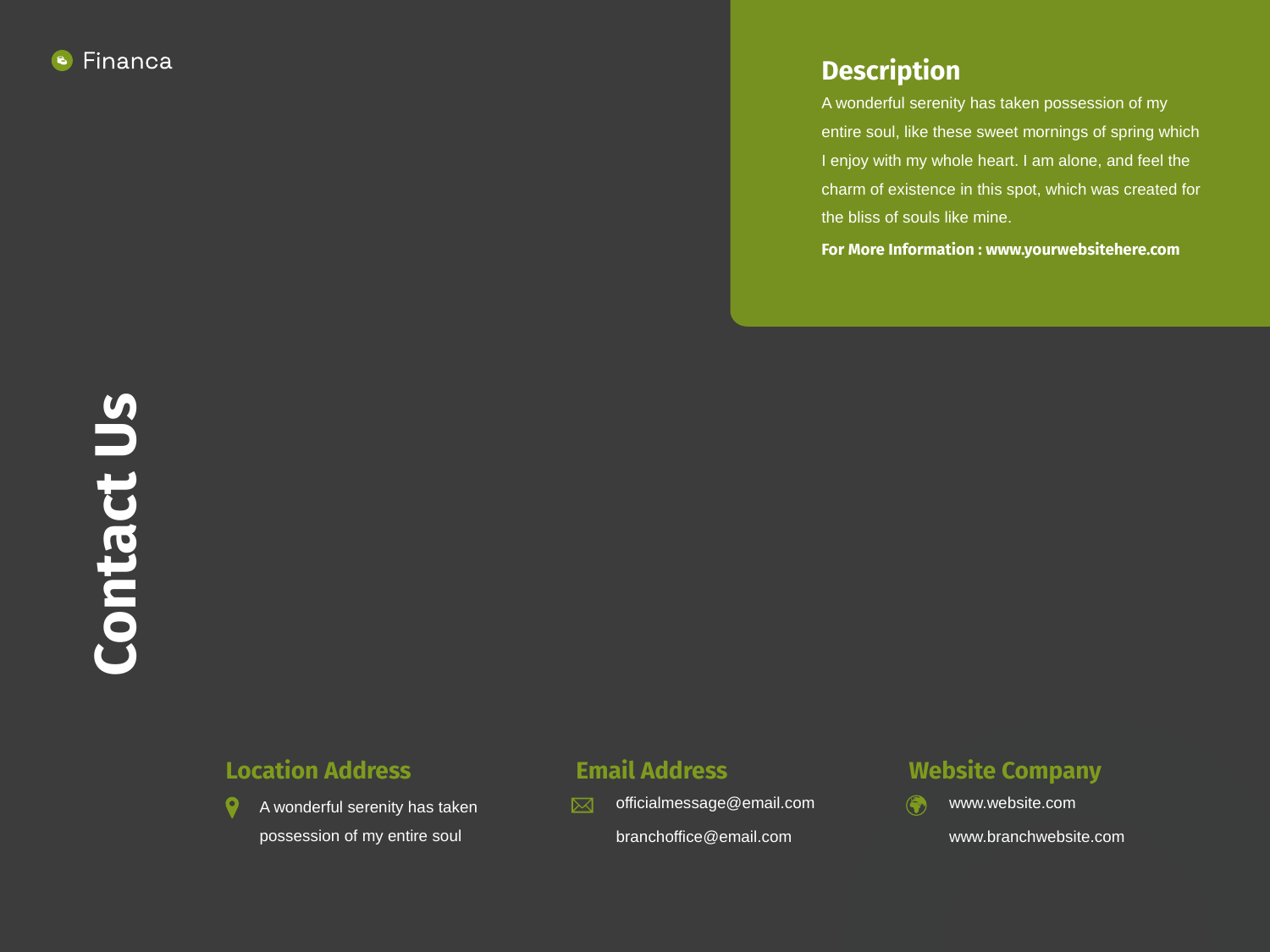

Description

A wonderful serenity has taken possession of my entire soul, like these sweet mornings of spring which I enjoy with my whole heart. I am alone, and feel the charm of existence in this spot, which was created for the bliss of souls like mine.
For More Information : www.yourwebsitehere.com
# Contact Us

Location Address
Email Address
Website Company
A wonderful serenity has taken possession of my entire soul
officialmessage@email.com
www.website.com

branchoffice@email.com
www.branchwebsite.com